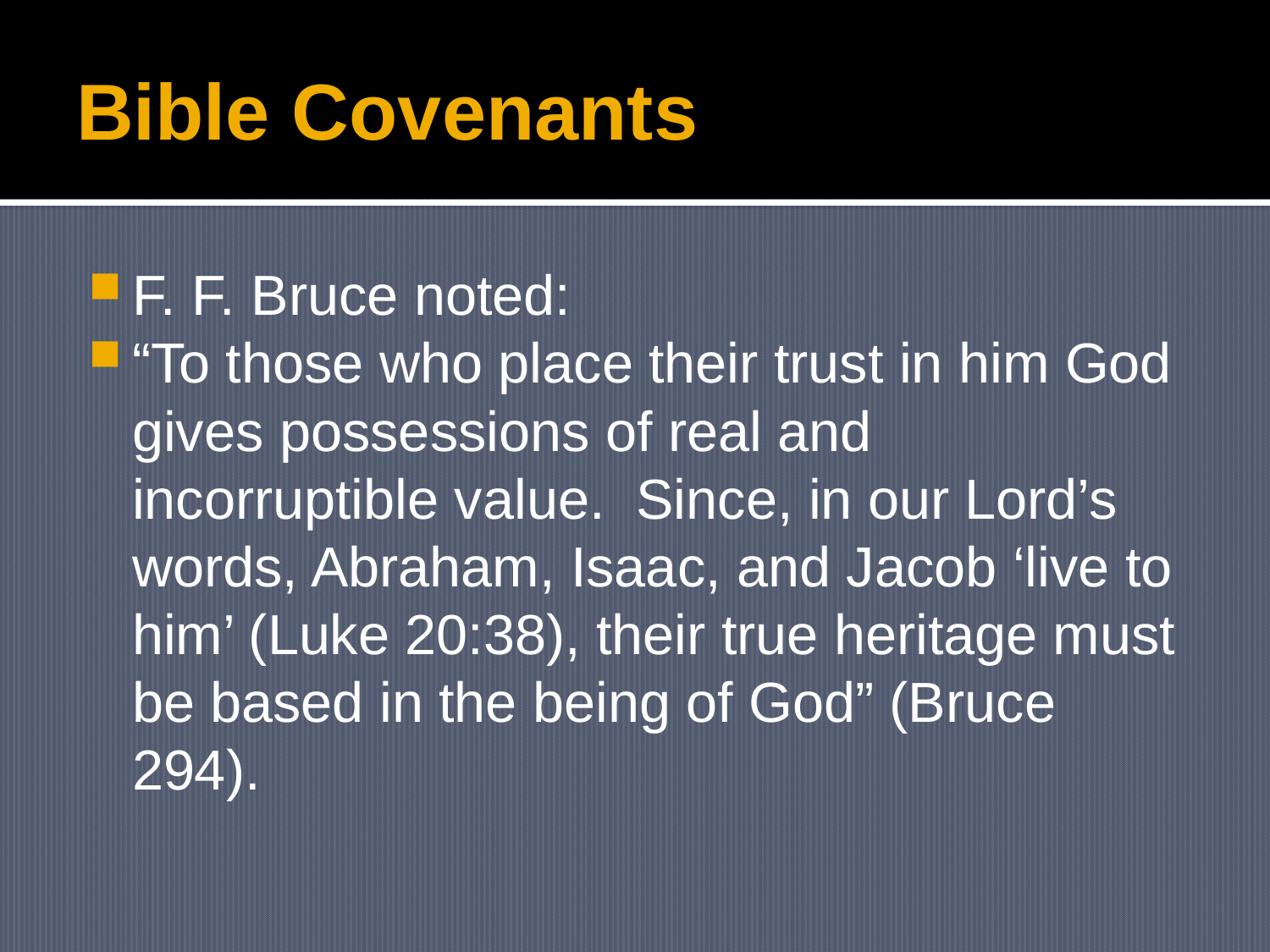

# Bible Covenants
F. F. Bruce noted:
“To those who place their trust in him God gives possessions of real and incorruptible value.  Since, in our Lord’s words, Abraham, Isaac, and Jacob ‘live to him’ (Luke 20:38), their true heritage must be based in the being of God” (Bruce 294).